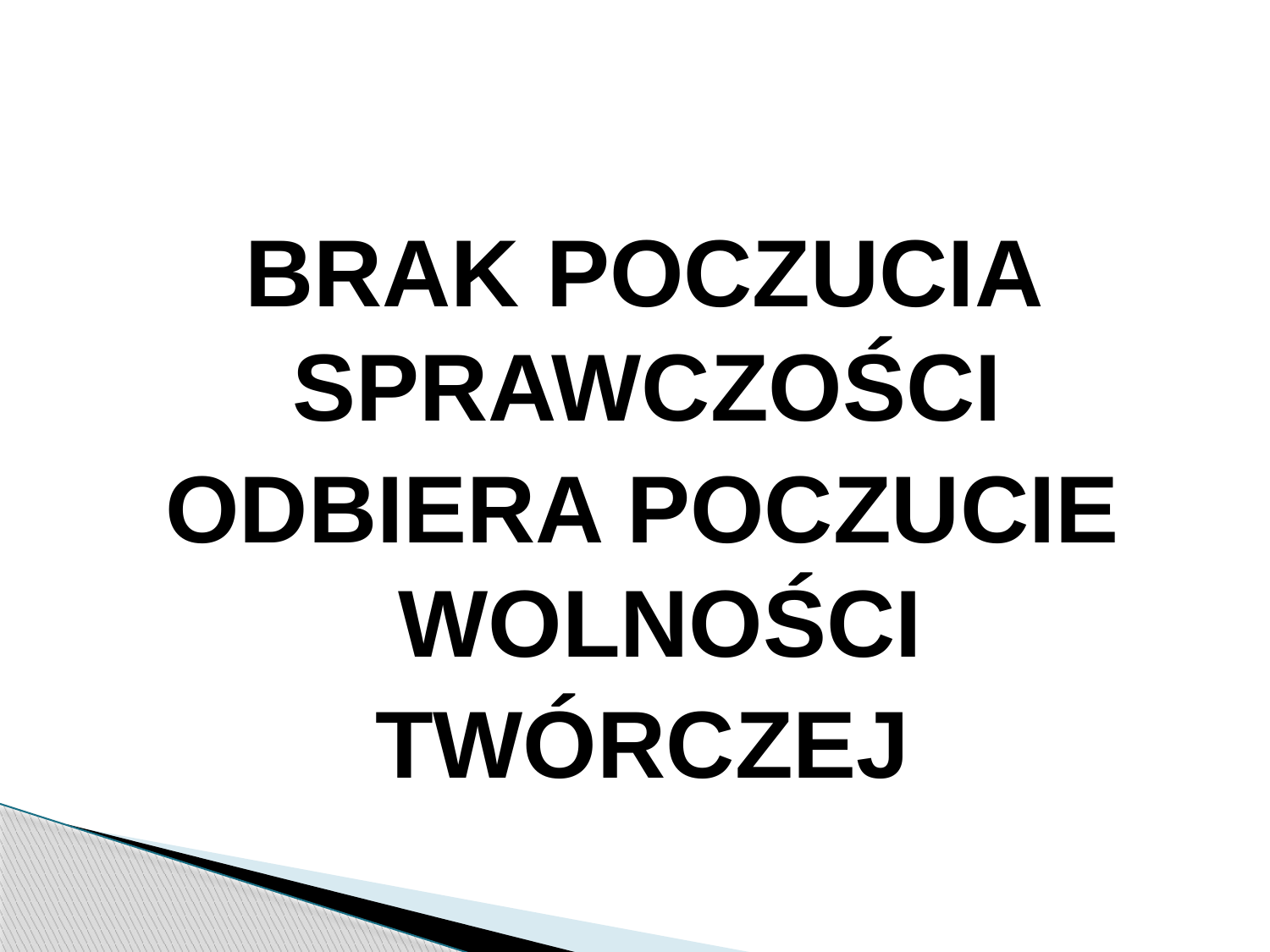

#
BRAK POCZUCIA SPRAWCZOŚCI
ODBIERA POCZUCIE WOLNOŚCI
TWÓRCZEJ